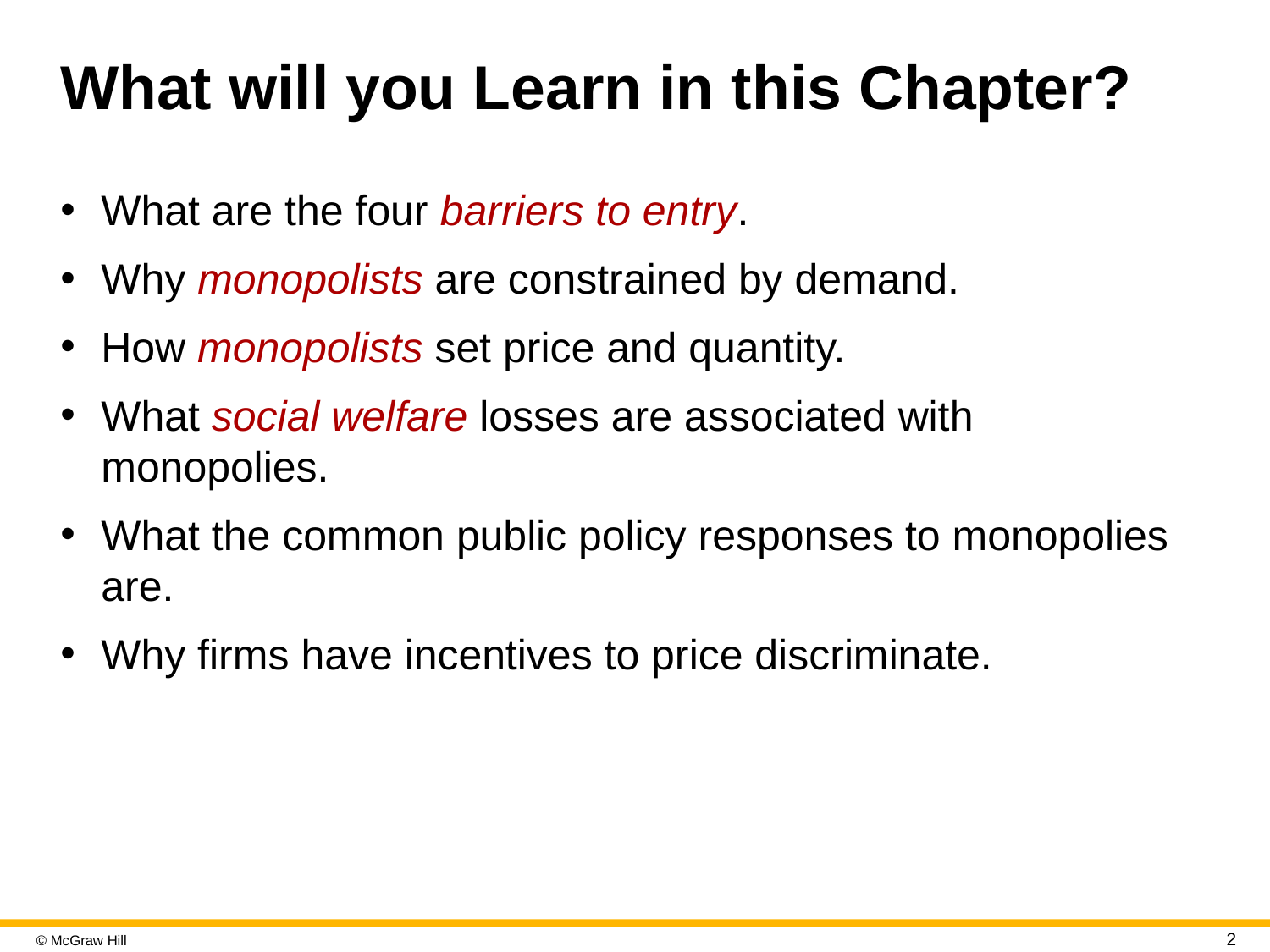

# What will you Learn in this Chapter?
What are the four barriers to entry.
Why monopolists are constrained by demand.
How monopolists set price and quantity.
What social welfare losses are associated with monopolies.
What the common public policy responses to monopolies are.
Why firms have incentives to price discriminate.